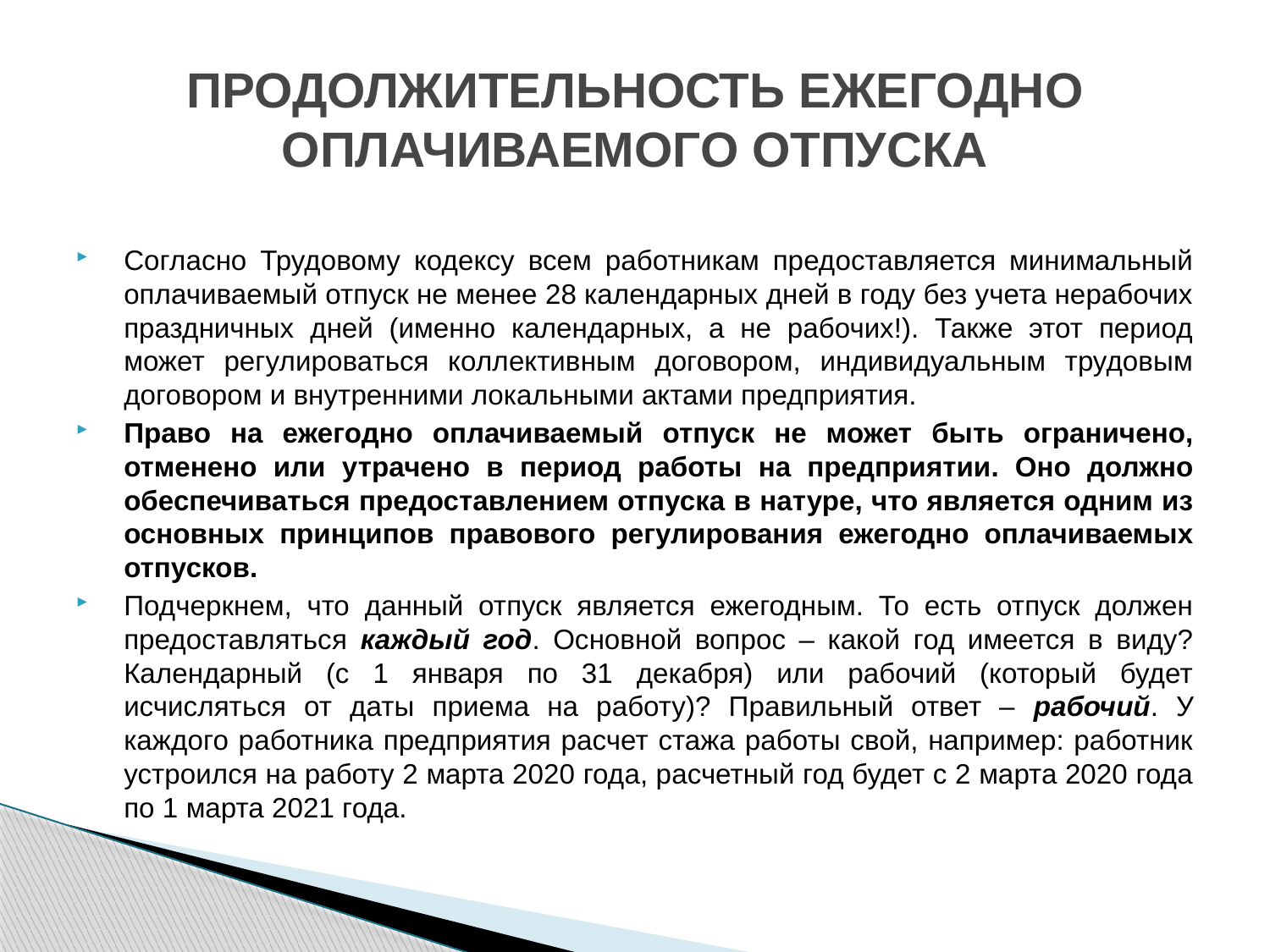

# ПРОДОЛЖИТЕЛЬНОСТЬ ЕЖЕГОДНО ОПЛАЧИВАЕМОГО ОТПУСКА
Согласно Трудовому кодексу всем работникам предоставляется минимальный оплачиваемый отпуск не менее 28 календарных дней в году без учета нерабочих праздничных дней (именно календарных, а не рабочих!). Также этот период может регулироваться коллективным договором, индивидуальным трудовым договором и внутренними локальными актами предприятия.
Право на ежегодно оплачиваемый отпуск не может быть ограничено, отменено или утрачено в период работы на предприятии. Оно должно обеспечиваться предоставлением отпуска в натуре, что является одним из основных принципов правового регулирования ежегодно оплачиваемых отпусков.
Подчеркнем, что данный отпуск является ежегодным. То есть отпуск должен предоставляться каждый год. Основной вопрос – какой год имеется в виду? Календарный (с 1 января по 31 декабря) или рабочий (который будет исчисляться от даты приема на работу)? Правильный ответ – рабочий. У каждого работника предприятия расчет стажа работы свой, например: работник устроился на работу 2 марта 2020 года, расчетный год будет с 2 марта 2020 года по 1 марта 2021 года.